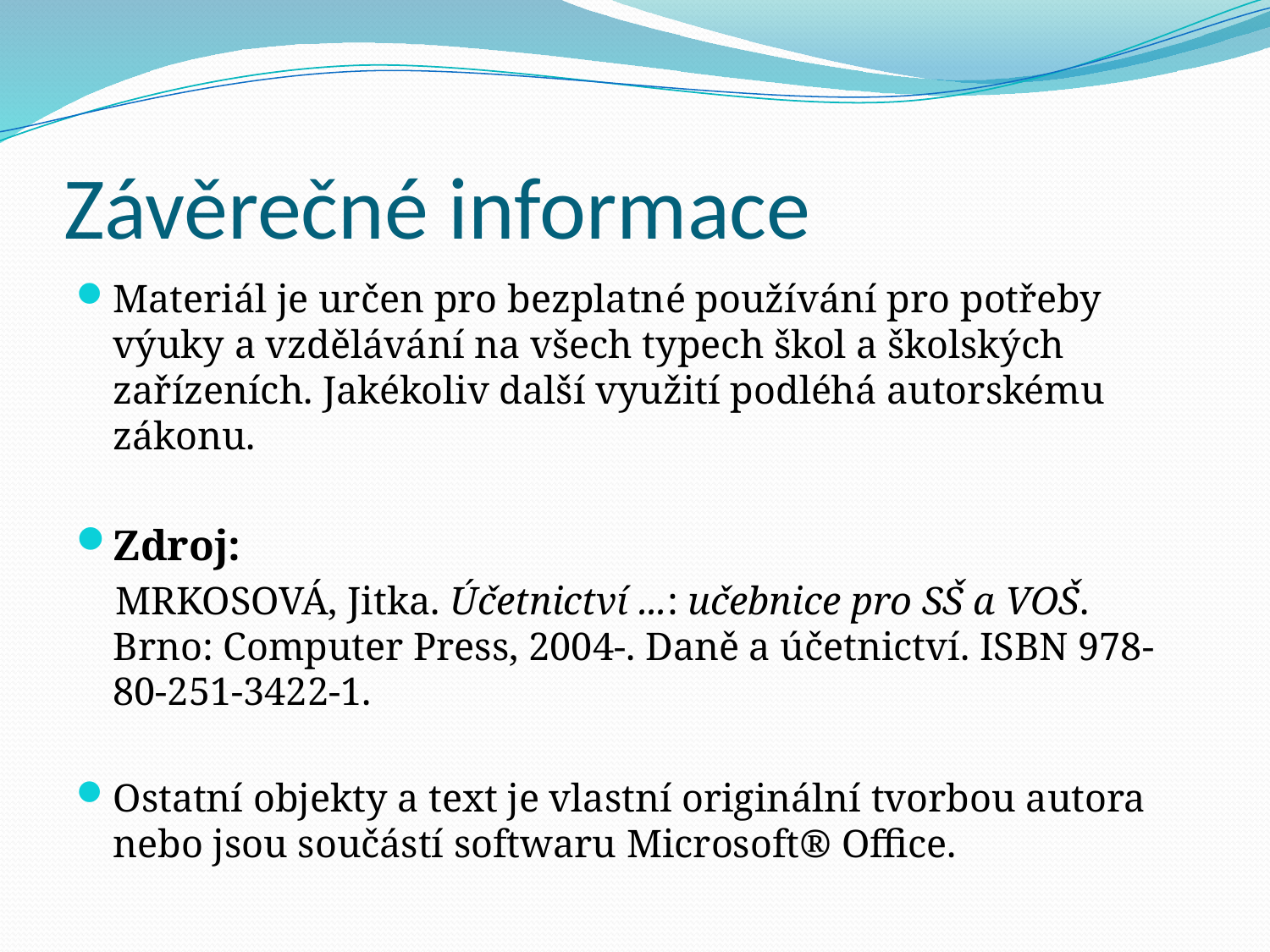

# Závěrečné informace
Materiál je určen pro bezplatné používání pro potřeby výuky a vzdělávání na všech typech škol a školských zařízeních. Jakékoliv další využití podléhá autorskému zákonu.

Zdroj:
    MRKOSOVÁ, Jitka. Účetnictví ...: učebnice pro SŠ a VOŠ. Brno: Computer Press, 2004-. Daně a účetnictví. ISBN 978-80-251-3422-1.

Ostatní objekty a text je vlastní originální tvorbou autora nebo jsou součástí softwaru Microsoft® Office.